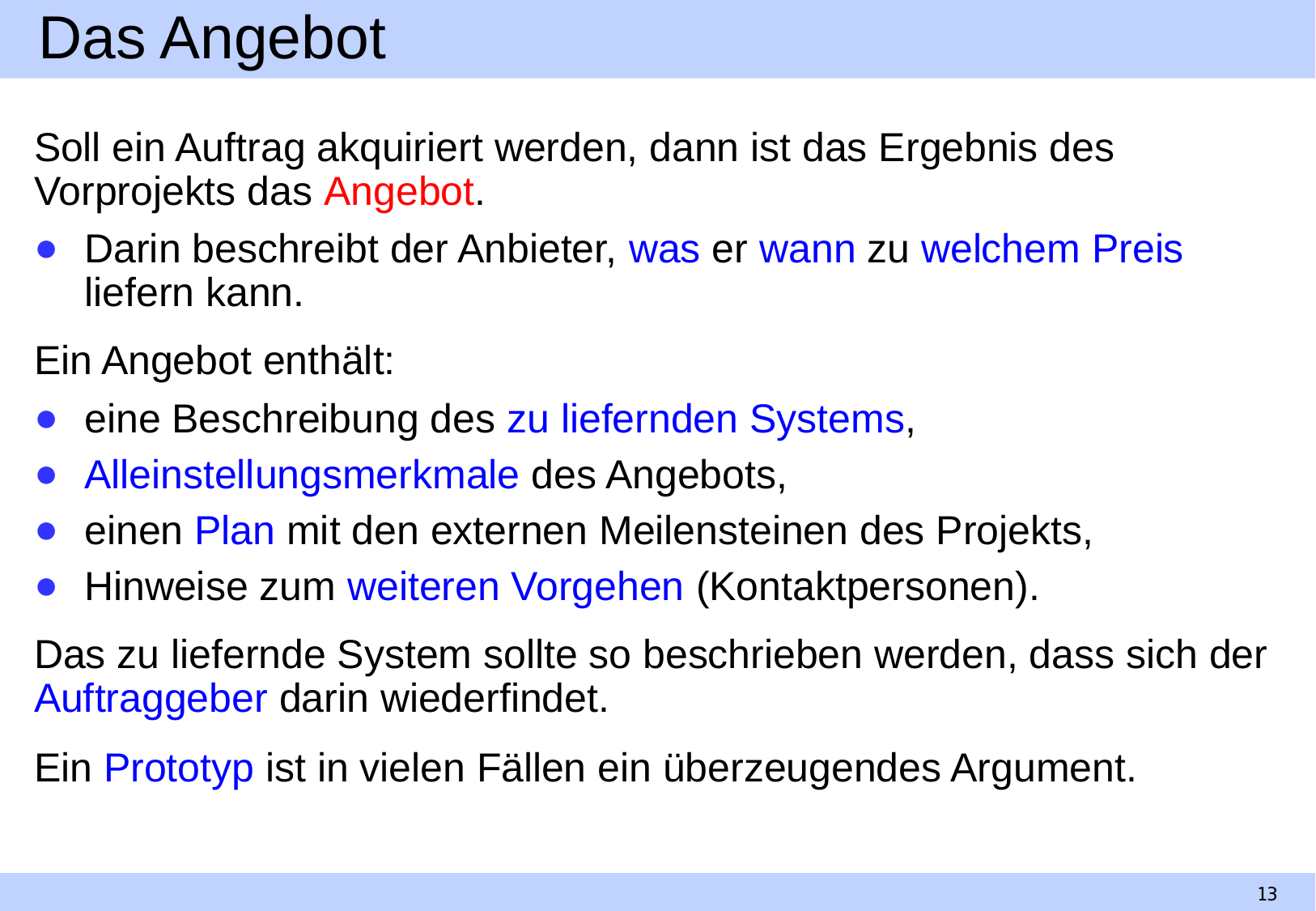

# Das Angebot
Soll ein Auftrag akquiriert werden, dann ist das Ergebnis des Vorprojekts das Angebot.
Darin beschreibt der Anbieter, was er wann zu welchem Preis liefern kann.
Ein Angebot enthält:
eine Beschreibung des zu liefernden Systems,
Alleinstellungsmerkmale des Angebots,
einen Plan mit den externen Meilensteinen des Projekts,
Hinweise zum weiteren Vorgehen (Kontaktpersonen).
Das zu liefernde System sollte so beschrieben werden, dass sich der Auftraggeber darin wiederfindet.
Ein Prototyp ist in vielen Fällen ein überzeugendes Argument.
13